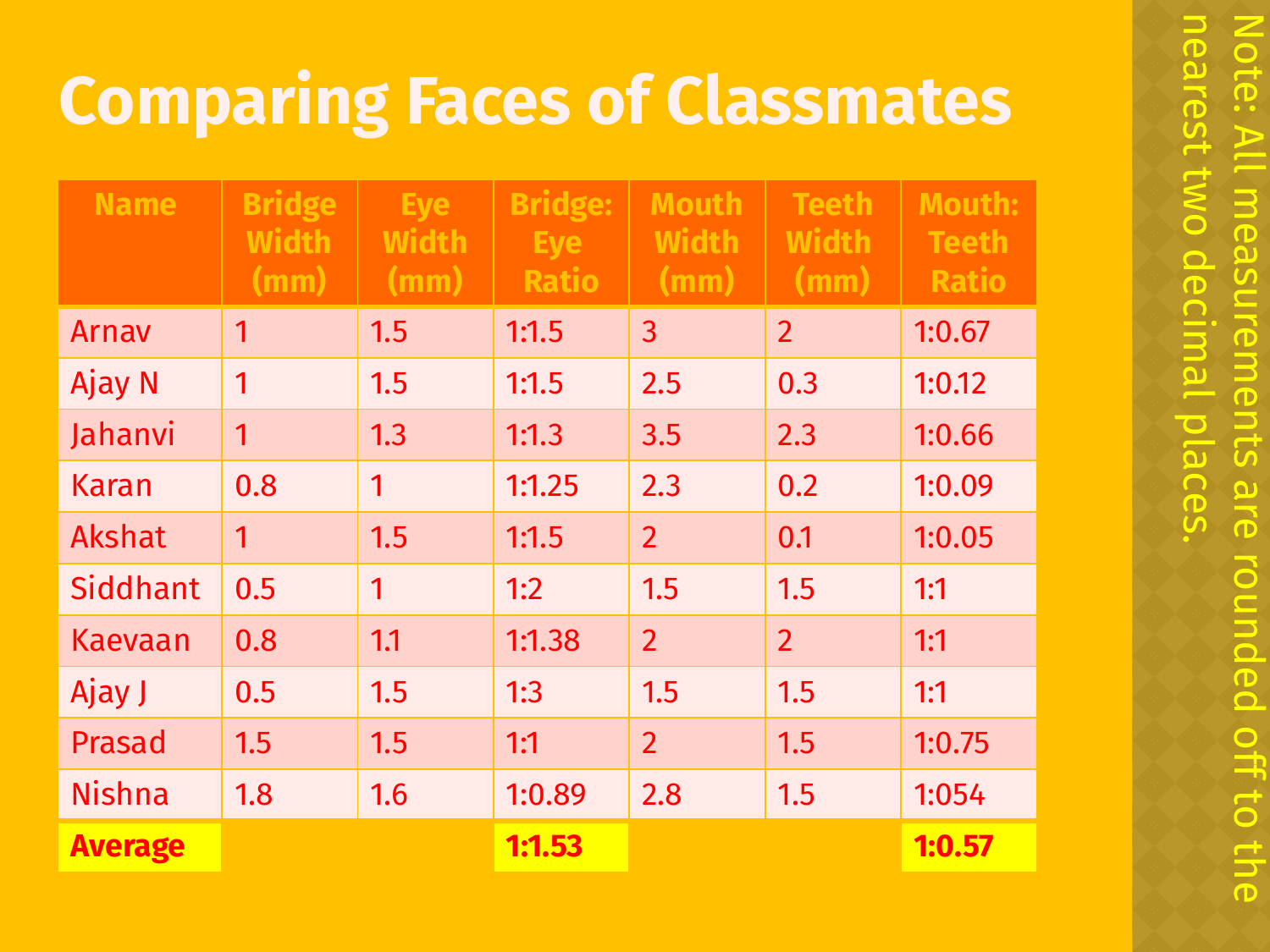

Note: All measurements are rounded off to the nearest two decimal places.
# Comparing Faces of Classmates
| Name | Bridge Width (mm) | Eye Width (mm) | Bridge: Eye Ratio | Mouth Width (mm) | Teeth Width (mm) | Mouth: Teeth Ratio |
| --- | --- | --- | --- | --- | --- | --- |
| Arnav | 1 | 1.5 | 1:1.5 | 3 | 2 | 1:0.67 |
| Ajay N | 1 | 1.5 | 1:1.5 | 2.5 | 0.3 | 1:0.12 |
| Jahanvi | 1 | 1.3 | 1:1.3 | 3.5 | 2.3 | 1:0.66 |
| Karan | 0.8 | 1 | 1:1.25 | 2.3 | 0.2 | 1:0.09 |
| Akshat | 1 | 1.5 | 1:1.5 | 2 | 0.1 | 1:0.05 |
| Siddhant | 0.5 | 1 | 1:2 | 1.5 | 1.5 | 1:1 |
| Kaevaan | 0.8 | 1.1 | 1:1.38 | 2 | 2 | 1:1 |
| Ajay J | 0.5 | 1.5 | 1:3 | 1.5 | 1.5 | 1:1 |
| Prasad | 1.5 | 1.5 | 1:1 | 2 | 1.5 | 1:0.75 |
| Nishna | 1.8 | 1.6 | 1:0.89 | 2.8 | 1.5 | 1:054 |
| Average | 324 |  | 1:1.53 |  |  | 1:0.57 |